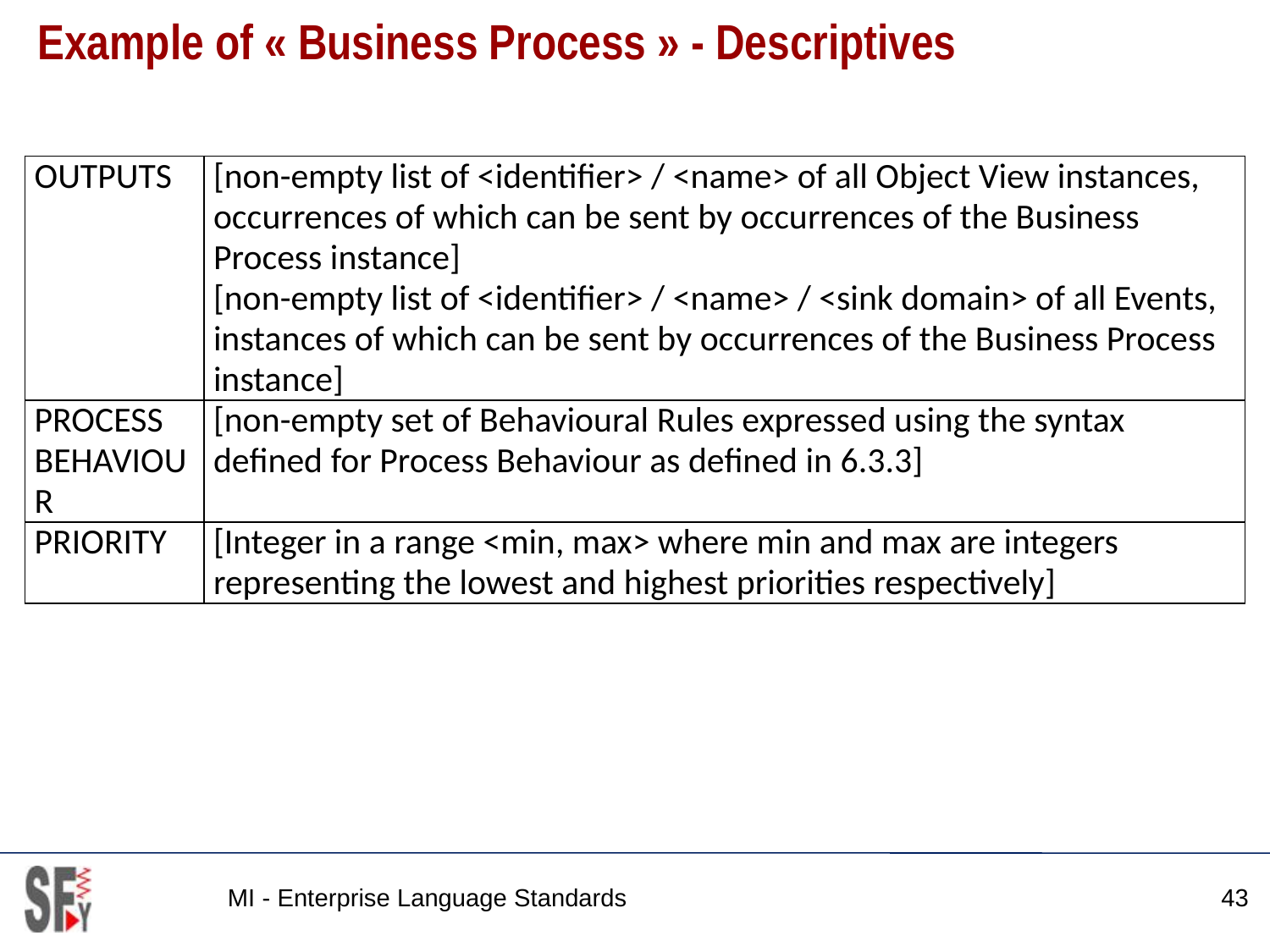

# Example of « Business Process » - Descriptives
| OUTPUTS | [non-empty list of <identifier> / <name> of all Object View instances, occurrences of which can be sent by occurrences of the Business Process instance] [non-empty list of <identifier> / <name> / <sink domain> of all Events, instances of which can be sent by occurrences of the Business Process instance] |
| --- | --- |
| PROCESS BEHAVIOUR | [non-empty set of Behavioural Rules expressed using the syntax defined for Process Behaviour as defined in 6.3.3] |
| PRIORITY | [Integer in a range <min, max> where min and max are integers representing the lowest and highest priorities respectively] |
MI - Enterprise Language Standards
43